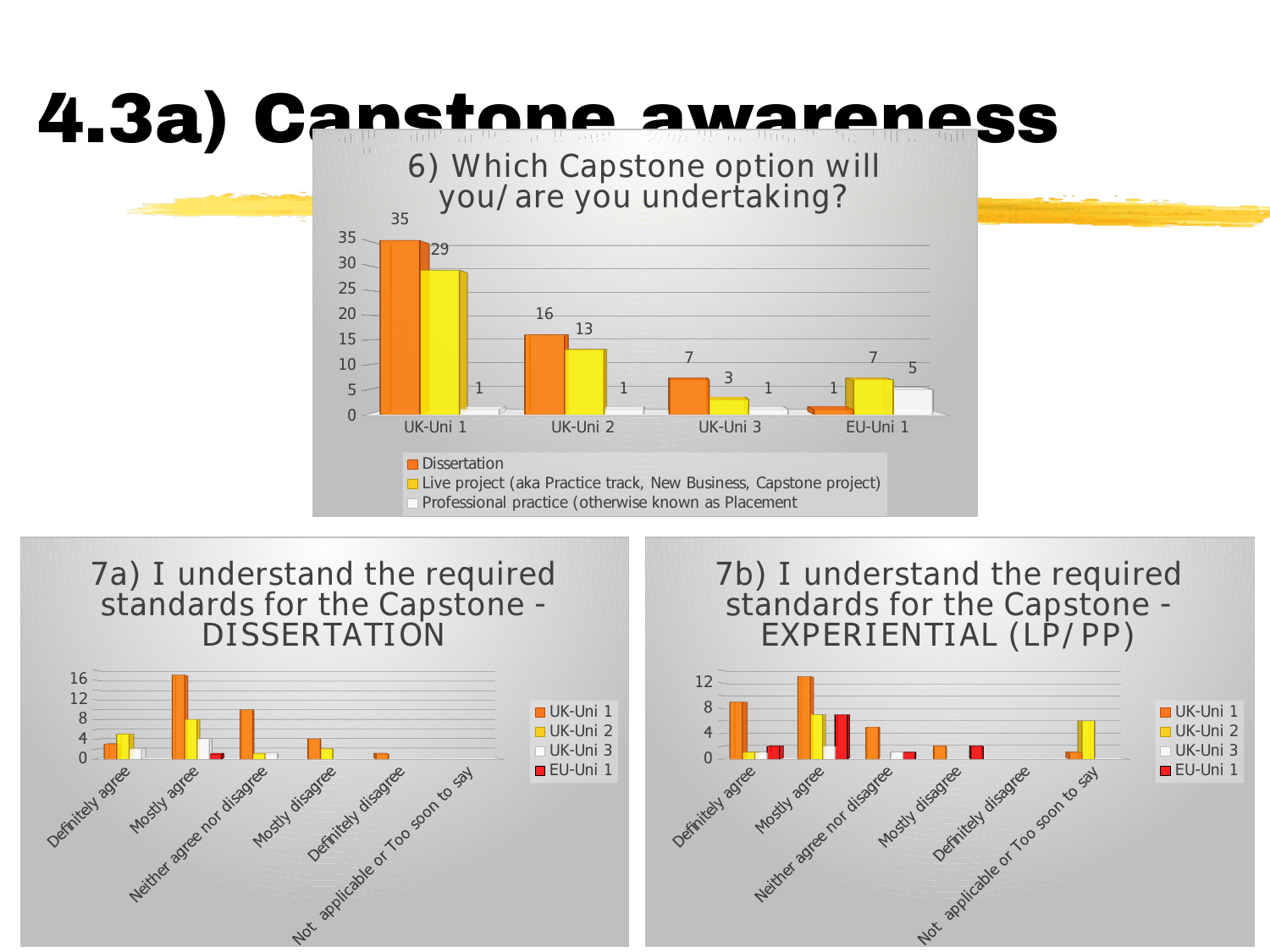

# 4.3a) Capstone awareness

[unsupported chart]

[unsupported chart]

[unsupported chart]

10